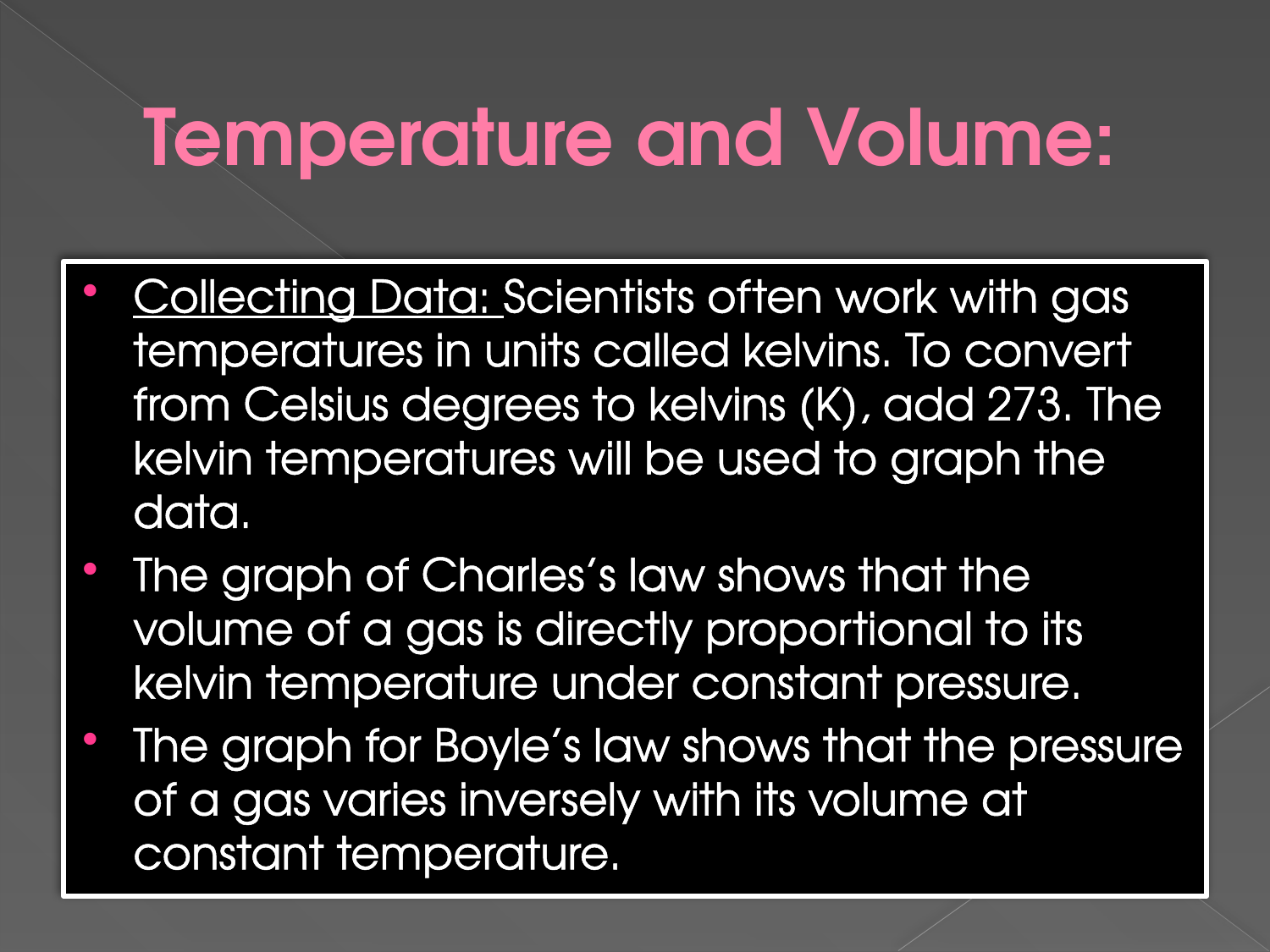

# Temperature and Volume:
Collecting Data: Scientists often work with gas temperatures in units called kelvins. To convert from Celsius degrees to kelvins (K), add 273. The kelvin temperatures will be used to graph the data.
The graph of Charles’s law shows that the volume of a gas is directly proportional to its kelvin temperature under constant pressure.
The graph for Boyle’s law shows that the pressure of a gas varies inversely with its volume at constant temperature.